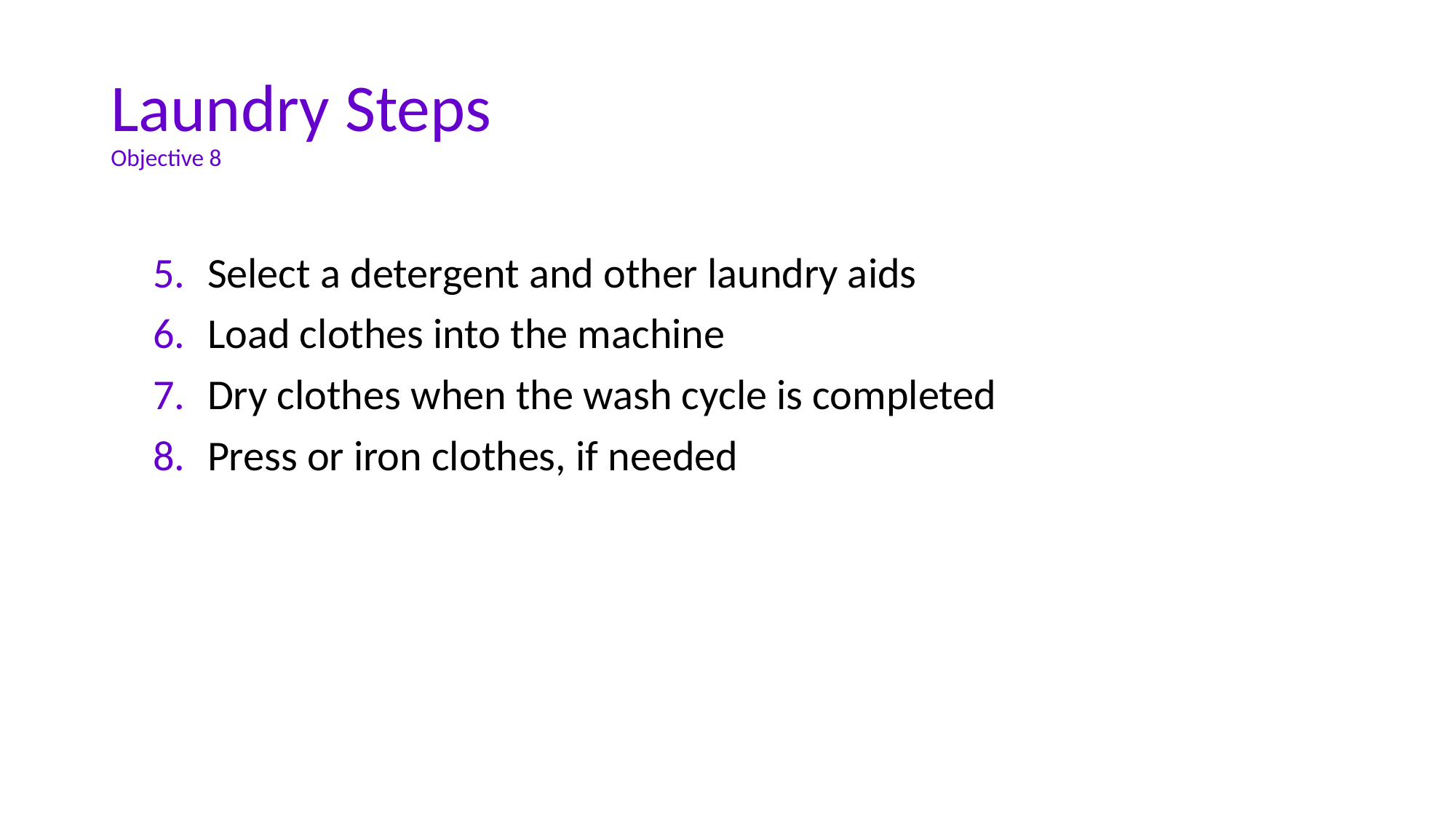

# Laundry Steps Objective 8
Select a detergent and other laundry aids
Load clothes into the machine
Dry clothes when the wash cycle is completed
Press or iron clothes, if needed